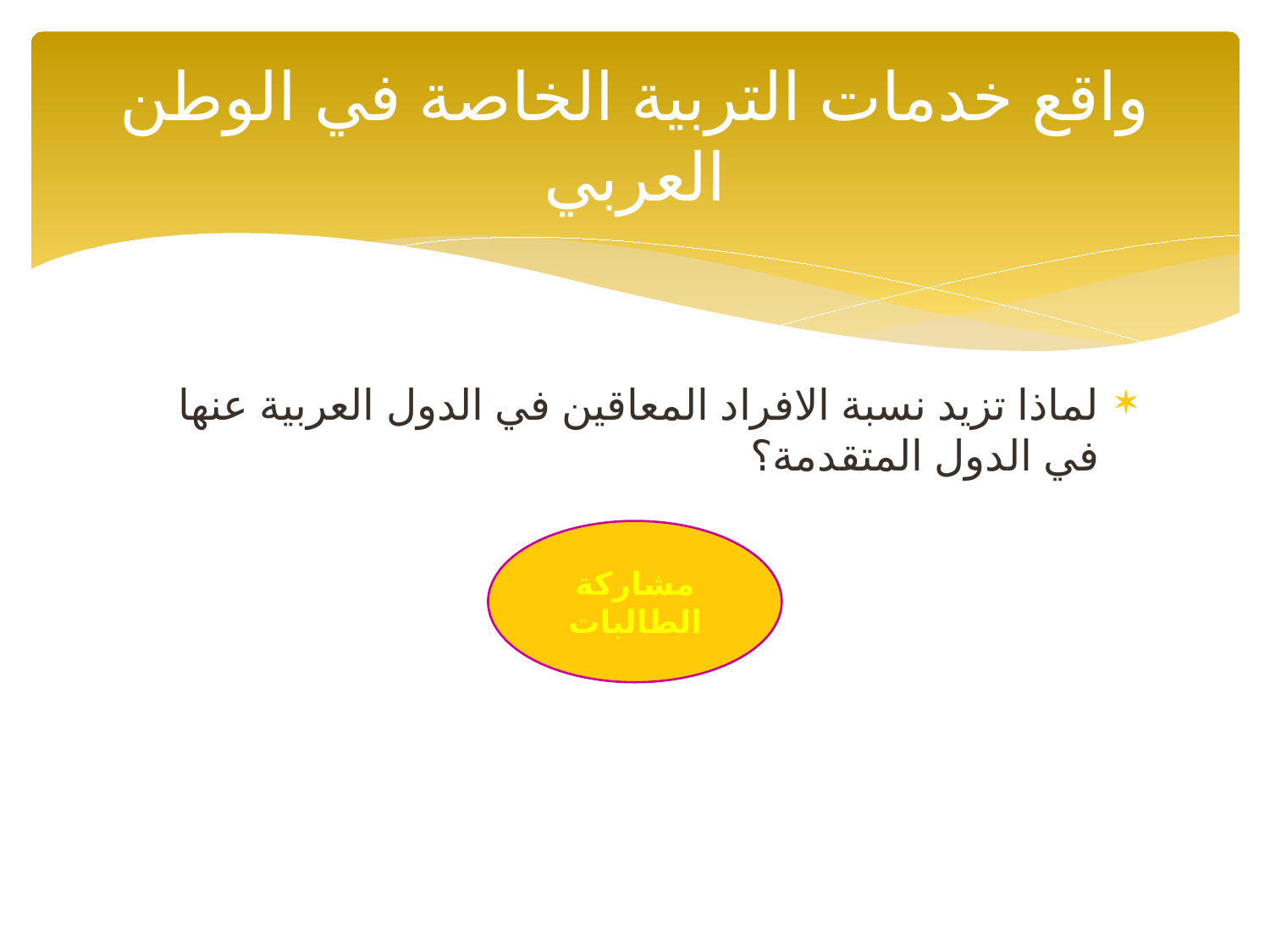

# واقع خدمات التربية الخاصة في الوطن العربي
لماذا تزيد نسبة الافراد المعاقين في الدول العربية عنها في الدول المتقدمة؟

مشاركة الطالبات